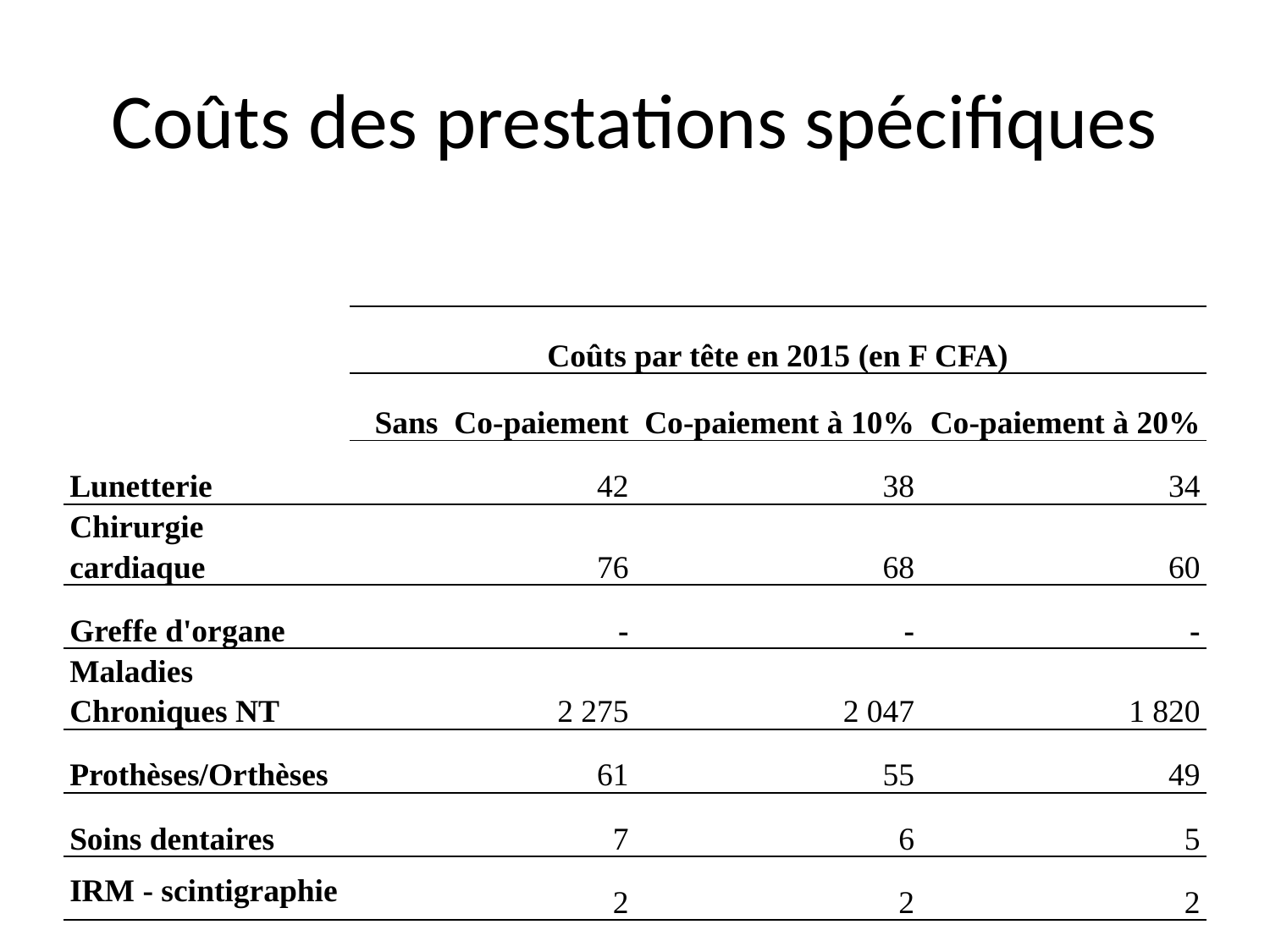

# Coûts des prestations spécifiques
|  | Coûts par tête en 2015 (en F CFA) |  |  |
| --- | --- | --- | --- |
|  | Sans Co-paiement | Co-paiement à 10% | Co-paiement à 20% |
| Lunetterie | 42 | 38 | 34 |
| Chirurgie cardiaque | 76 | 68 | 60 |
| Greffe d'organe | - | - | - |
| Maladies Chroniques NT | 2 275 | 2 047 | 1 820 |
| Prothèses/Orthèses | 61 | 55 | 49 |
| Soins dentaires | 7 | 6 | 5 |
| IRM - scintigraphie | 2 | 2 | 2 |